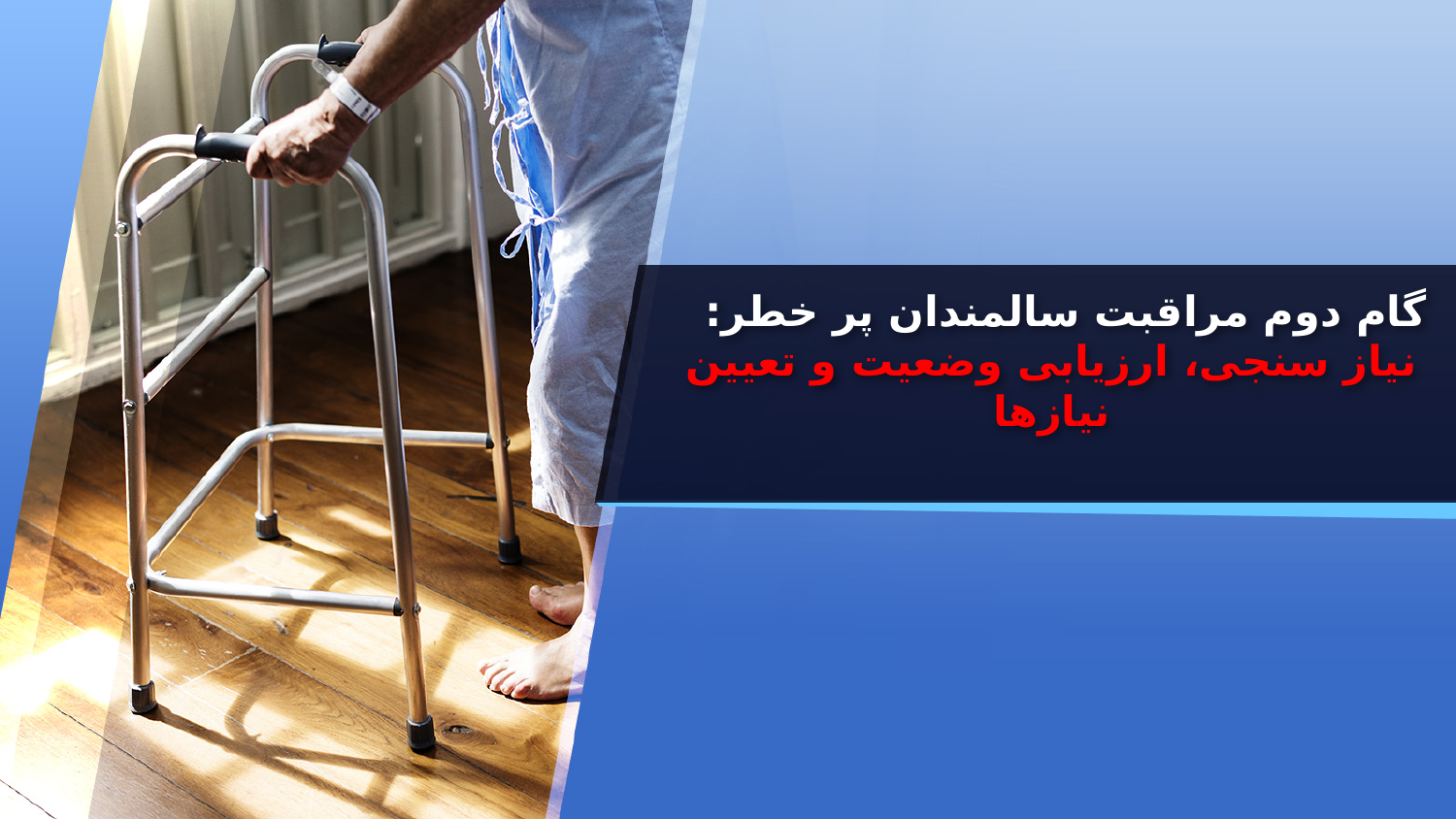

# گام دوم مراقبت سالمندان پر خطر: نیاز سنجی، ارزیابی وضعیت و تعیین نیازها